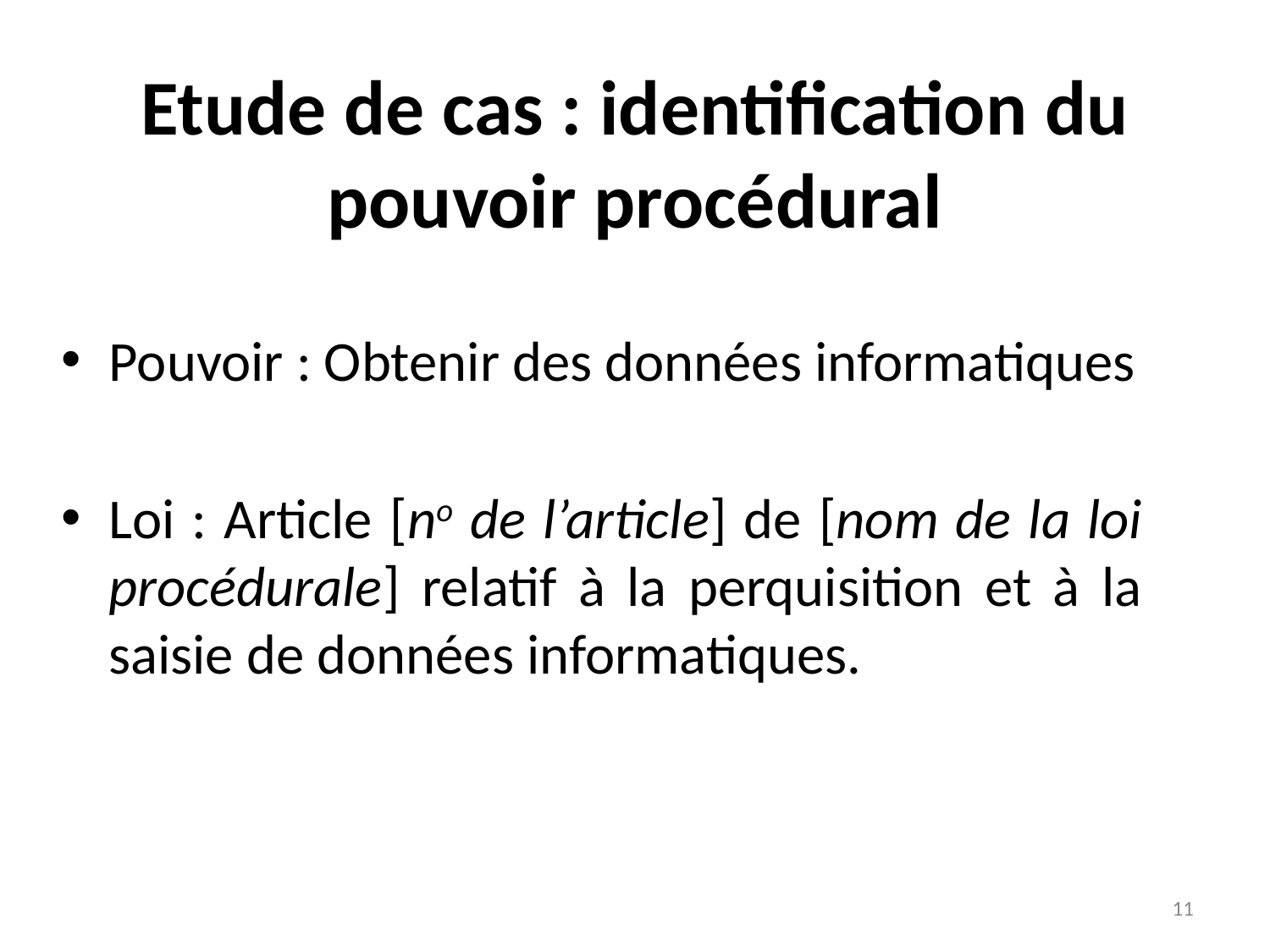

# Etude de cas : identification du pouvoir procédural

Pouvoir : Obtenir des données informatiques

Loi : Article [no de l’article] de [nom de la loi procédurale] relatif à la perquisition et à la saisie de données informatiques.

11